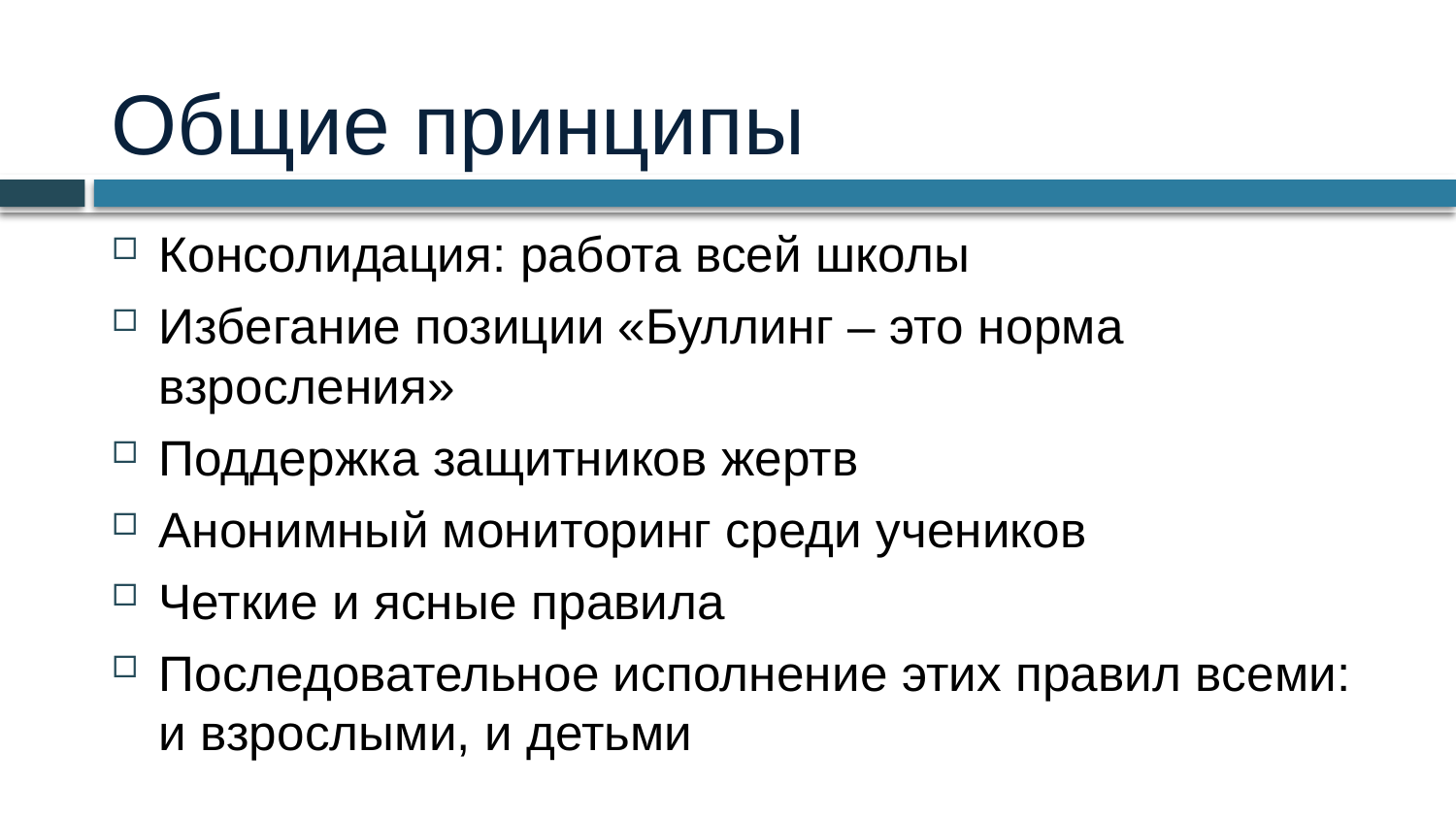

# Общие принципы
Консолидация: работа всей школы
Избегание позиции «Буллинг – это норма взросления»
Поддержка защитников жертв
Анонимный мониторинг среди учеников
Четкие и ясные правила
Последовательное исполнение этих правил всеми: и взрослыми, и детьми